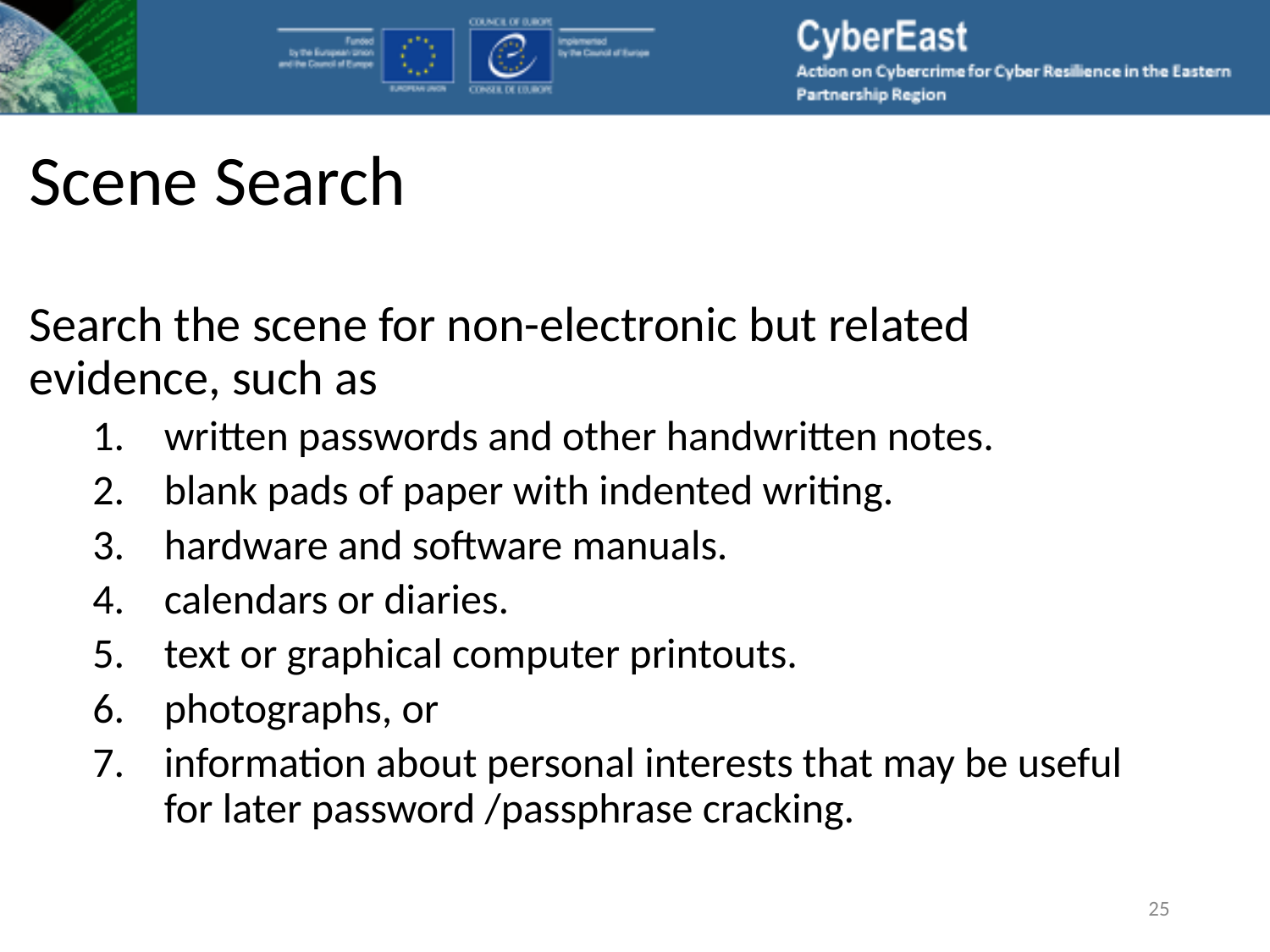

# Scene Search
Search the scene for non-electronic but related evidence, such as
written passwords and other handwritten notes.
blank pads of paper with indented writing.
hardware and software manuals.
calendars or diaries.
text or graphical computer printouts.
photographs, or
information about personal interests that may be useful for later password /passphrase cracking.
25